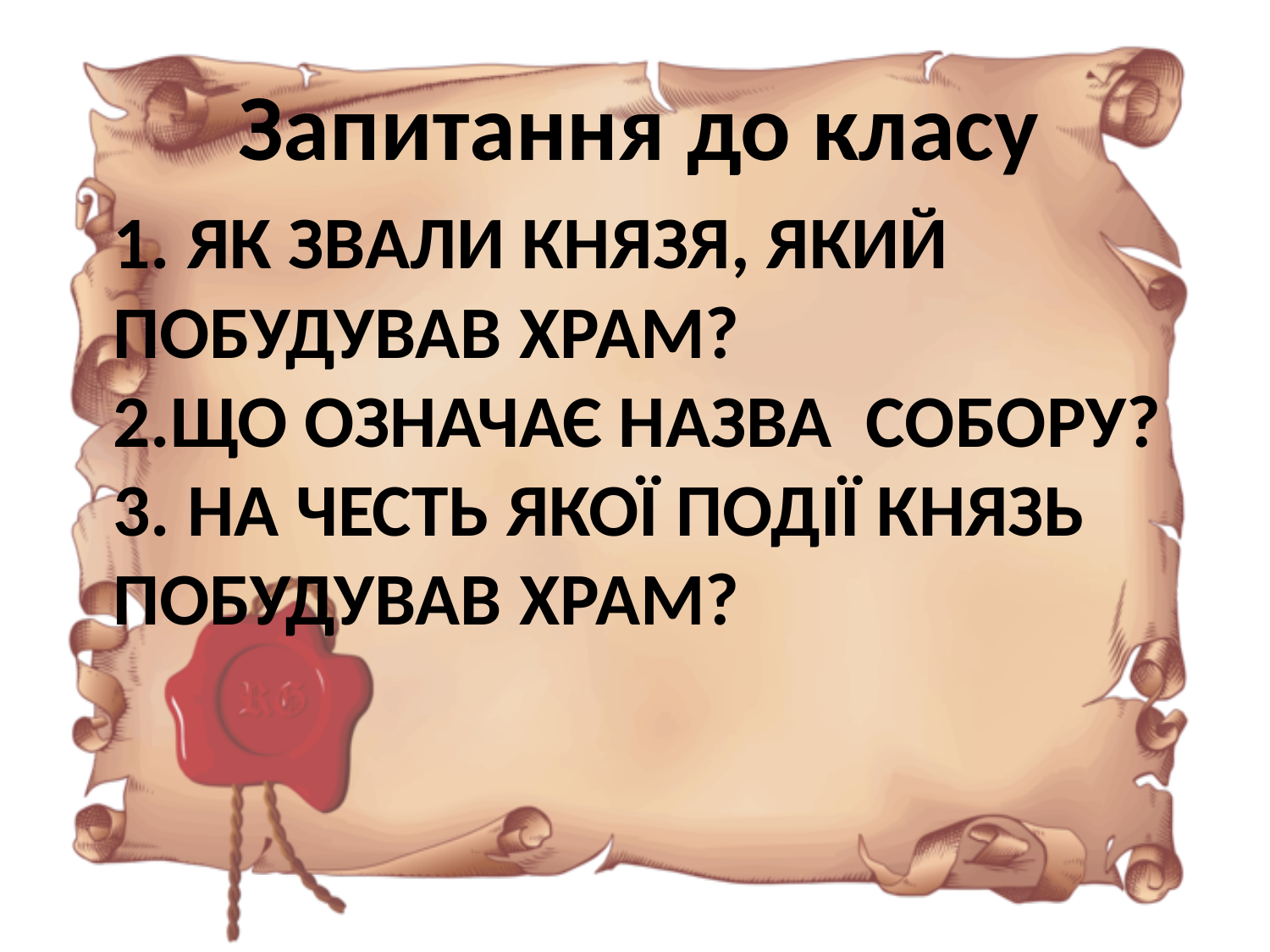

Запитання до класу
# 1. Як звали князя, який побудував храм? 2.Що означає назва  собору? 3. На честь якої події князь побудував храм?